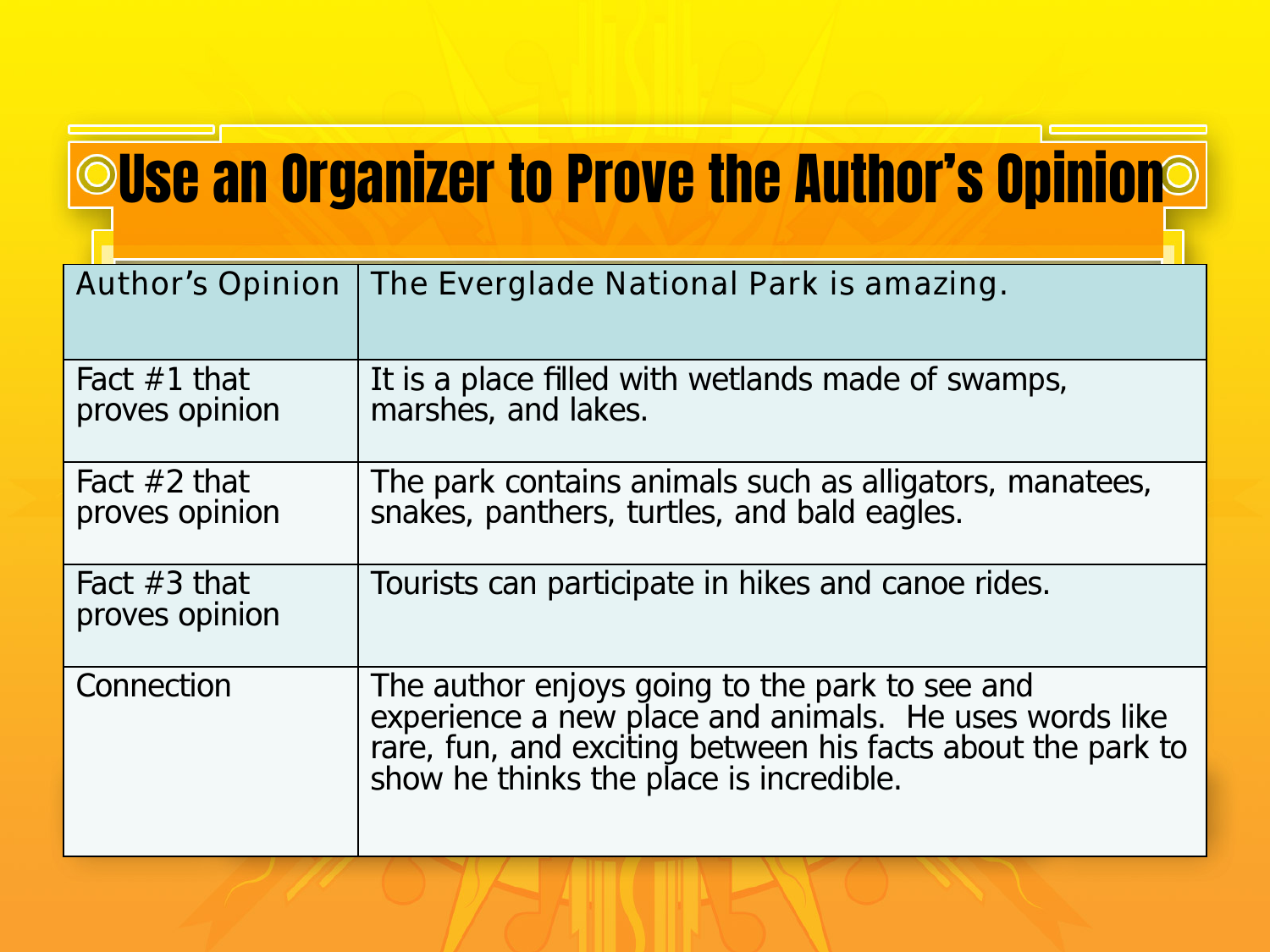

# Use an Organizer to Prove the Author’s Opinion
| Author’s Opinion | The Everglade National Park is amazing. |
| --- | --- |
| Fact #1 that proves opinion | It is a place filled with wetlands made of swamps, marshes, and lakes. |
| Fact #2 that proves opinion | The park contains animals such as alligators, manatees, snakes, panthers, turtles, and bald eagles. |
| Fact #3 that proves opinion | Tourists can participate in hikes and canoe rides. |
| Connection | The author enjoys going to the park to see and experience a new place and animals. He uses words like rare, fun, and exciting between his facts about the park to show he thinks the place is incredible. |